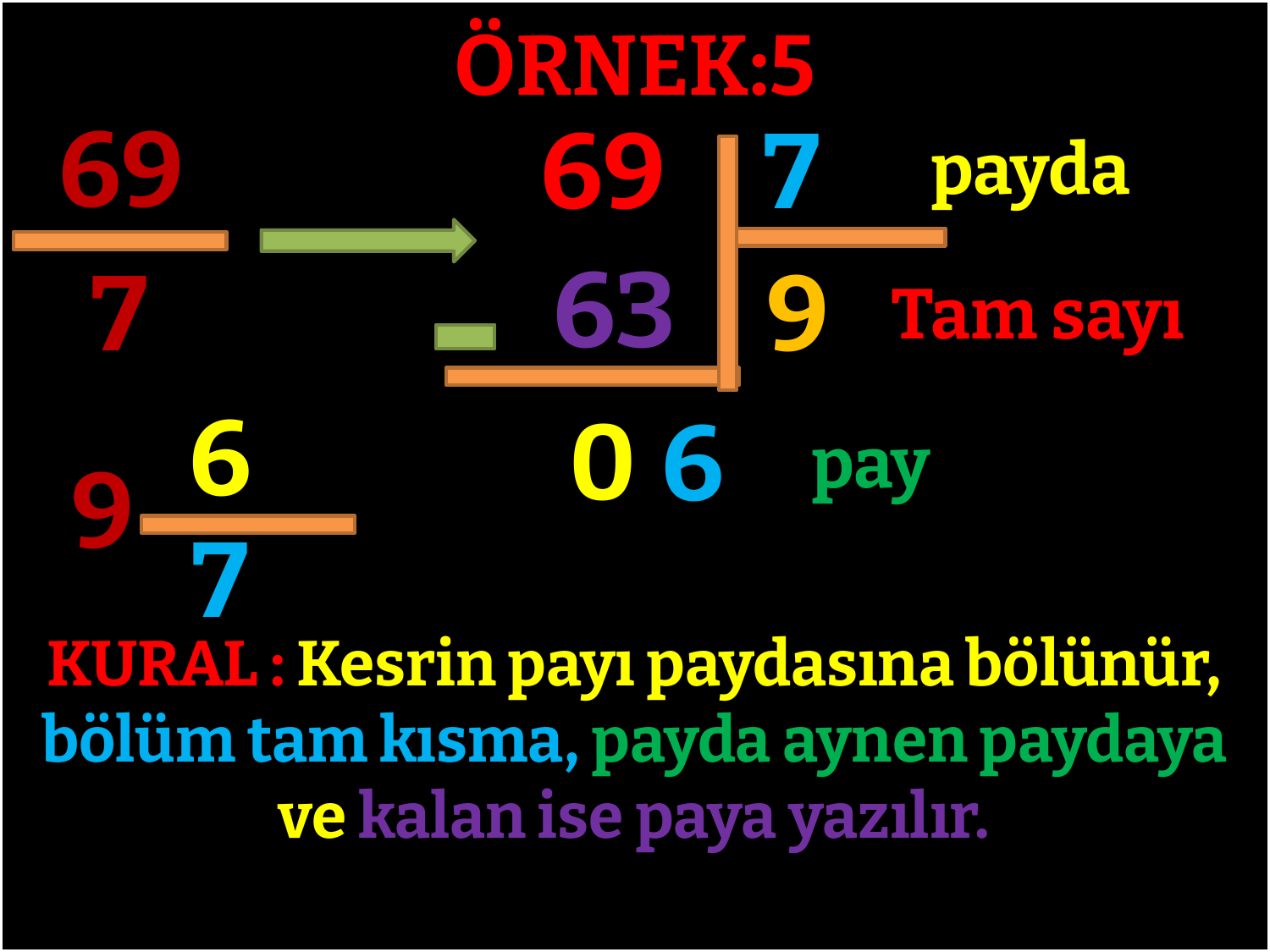

ÖRNEK:5
69
69
7
payda

63
7
9
Tam sayı

#

6
0
6
pay
9

7
KURAL : Kesrin payı paydasına bölünür, bölüm tam kısma, payda aynen paydaya ve kalan ise paya yazılır.